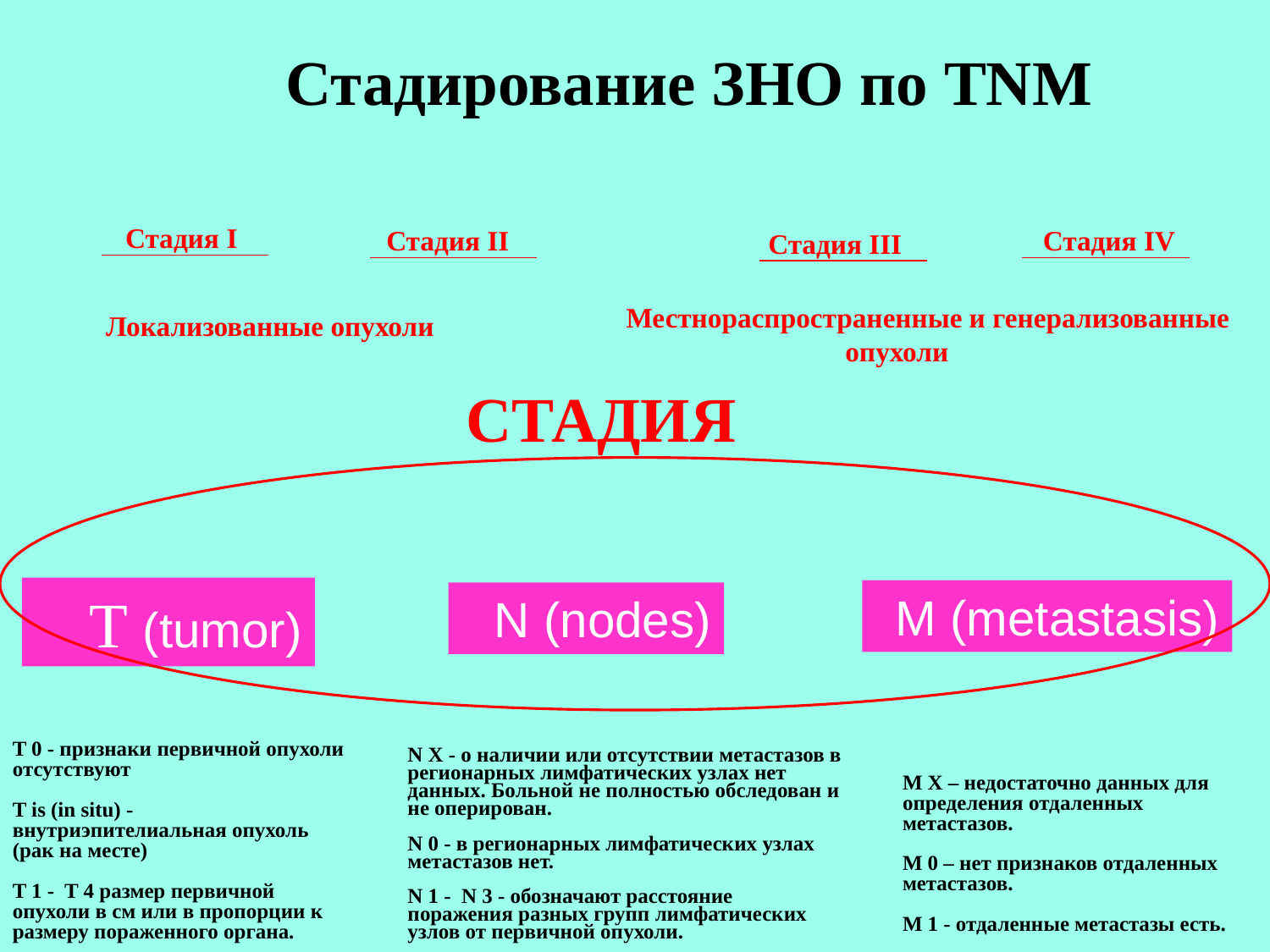

Стадирование ЗНО по TNM
Стадия I
Стадия II
Стадия IV
Стадия III
Местнораспространенные и генерализованные опухоли
Локализованные опухоли
СТАДИЯ

 T (tumor)
M (metastasis)
N (nodes)
T 0 - признаки первичной опухоли отсутствуют

T is (in situ) - внутриэпителиальная опухоль (рак на месте)

T 1 -  T 4 размер первичной опухоли в см или в пропорции к размеру пораженного органа.
N Х - о наличии или отсутствии метастазов в регионарных лимфатических узлах нет данных. Больной не полностью обследован и не оперирован.

N 0 - в регионарных лимфатических узлах метастазов нет.

N 1 -  N 3 - обозначают расстояние  поражения разных групп лимфатических узлов от первичной опухоли.
M Х – недостаточно данных для определения отдаленных метастазов.

M 0 – нет признаков отдаленных метастазов.

M 1 - отдаленные метастазы есть.